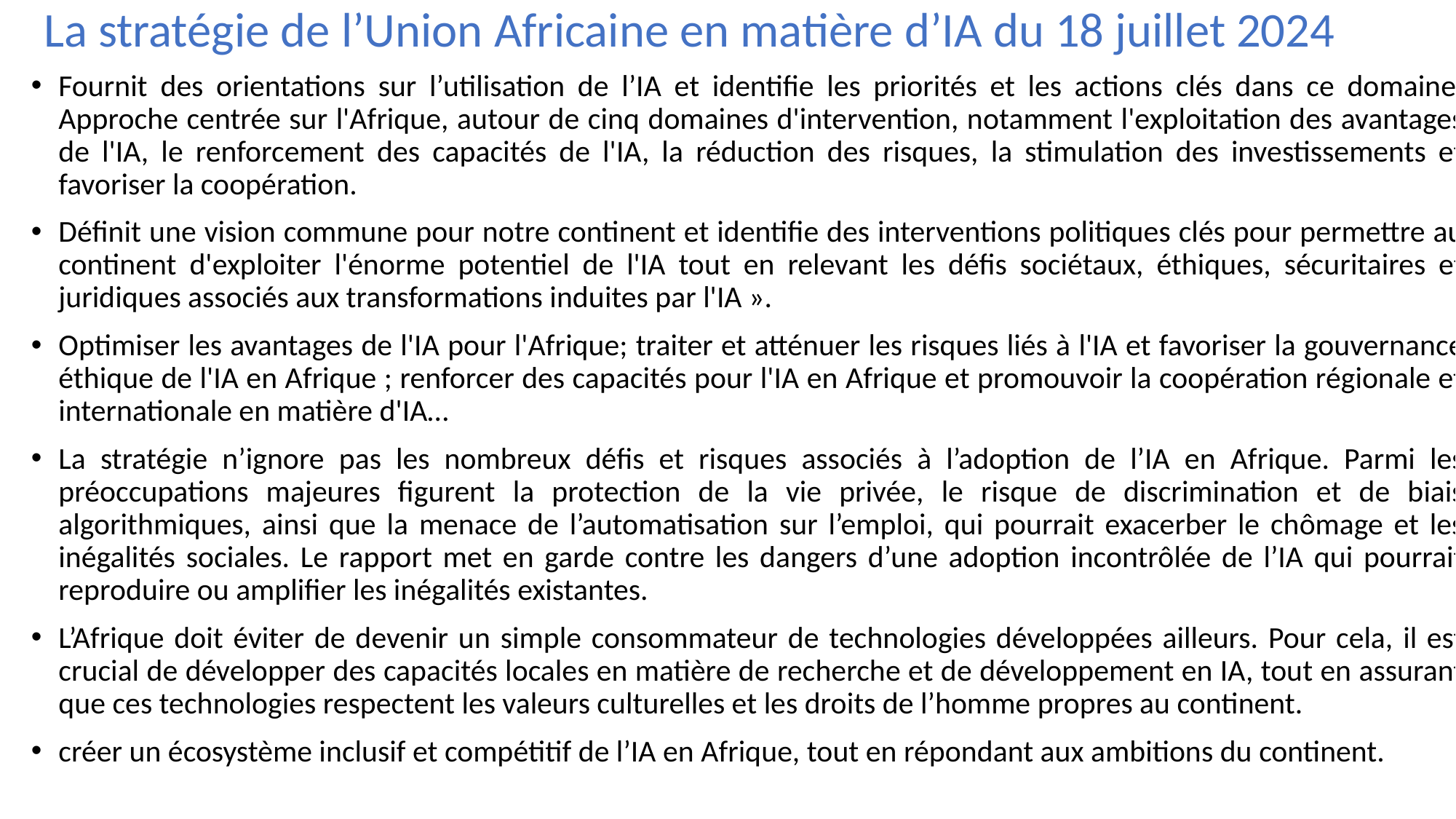

# La stratégie de l’Union Africaine en matière d’IA du 18 juillet 2024
Fournit des orientations sur l’utilisation de l’IA et identifie les priorités et les actions clés dans ce domaine. Approche centrée sur l'Afrique, autour de cinq domaines d'intervention, notamment l'exploitation des avantages de l'IA, le renforcement des capacités de l'IA, la réduction des risques, la stimulation des investissements et favoriser la coopération.
Définit une vision commune pour notre continent et identifie des interventions politiques clés pour permettre au continent d'exploiter l'énorme potentiel de l'IA tout en relevant les défis sociétaux, éthiques, sécuritaires et juridiques associés aux transformations induites par l'IA ».
Optimiser les avantages de l'IA pour l'Afrique; traiter et atténuer les risques liés à l'IA et favoriser la gouvernance éthique de l'IA en Afrique ; renforcer des capacités pour l'IA en Afrique et promouvoir la coopération régionale et internationale en matière d'IA…
La stratégie n’ignore pas les nombreux défis et risques associés à l’adoption de l’IA en Afrique. Parmi les préoccupations majeures figurent la protection de la vie privée, le risque de discrimination et de biais algorithmiques, ainsi que la menace de l’automatisation sur l’emploi, qui pourrait exacerber le chômage et les inégalités sociales. Le rapport met en garde contre les dangers d’une adoption incontrôlée de l’IA qui pourrait reproduire ou amplifier les inégalités existantes.
L’Afrique doit éviter de devenir un simple consommateur de technologies développées ailleurs. Pour cela, il est crucial de développer des capacités locales en matière de recherche et de développement en IA, tout en assurant que ces technologies respectent les valeurs culturelles et les droits de l’homme propres au continent.
créer un écosystème inclusif et compétitif de l’IA en Afrique, tout en répondant aux ambitions du continent.